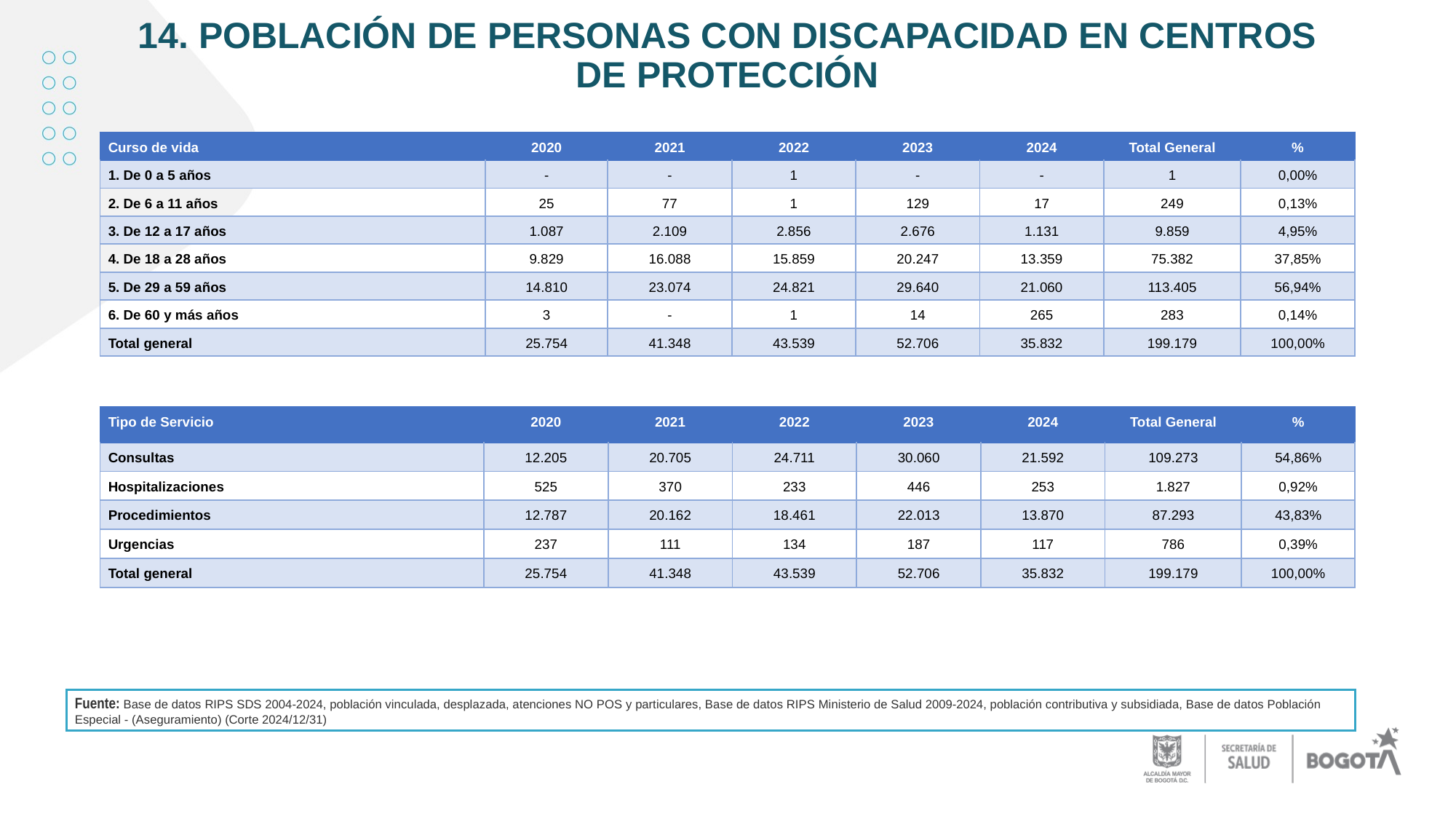

# 14. POBLACIÓN DE PERSONAS CON DISCAPACIDAD EN CENTROS DE PROTECCIÓN
| Curso de vida | 2020 | 2021 | 2022 | 2023 | 2024 | Total General | % |
| --- | --- | --- | --- | --- | --- | --- | --- |
| 1. De 0 a 5 años | - | - | 1 | - | - | 1 | 0,00% |
| 2. De 6 a 11 años | 25 | 77 | 1 | 129 | 17 | 249 | 0,13% |
| 3. De 12 a 17 años | 1.087 | 2.109 | 2.856 | 2.676 | 1.131 | 9.859 | 4,95% |
| 4. De 18 a 28 años | 9.829 | 16.088 | 15.859 | 20.247 | 13.359 | 75.382 | 37,85% |
| 5. De 29 a 59 años | 14.810 | 23.074 | 24.821 | 29.640 | 21.060 | 113.405 | 56,94% |
| 6. De 60 y más años | 3 | - | 1 | 14 | 265 | 283 | 0,14% |
| Total general | 25.754 | 41.348 | 43.539 | 52.706 | 35.832 | 199.179 | 100,00% |
| Tipo de Servicio | 2020 | 2021 | 2022 | 2023 | 2024 | Total General | % |
| --- | --- | --- | --- | --- | --- | --- | --- |
| Consultas | 12.205 | 20.705 | 24.711 | 30.060 | 21.592 | 109.273 | 54,86% |
| Hospitalizaciones | 525 | 370 | 233 | 446 | 253 | 1.827 | 0,92% |
| Procedimientos | 12.787 | 20.162 | 18.461 | 22.013 | 13.870 | 87.293 | 43,83% |
| Urgencias | 237 | 111 | 134 | 187 | 117 | 786 | 0,39% |
| Total general | 25.754 | 41.348 | 43.539 | 52.706 | 35.832 | 199.179 | 100,00% |
Fuente: Base de datos RIPS SDS 2004-2024, población vinculada, desplazada, atenciones NO POS y particulares, Base de datos RIPS Ministerio de Salud 2009-2024, población contributiva y subsidiada, Base de datos Población Especial - (Aseguramiento) (Corte 2024/12/31)